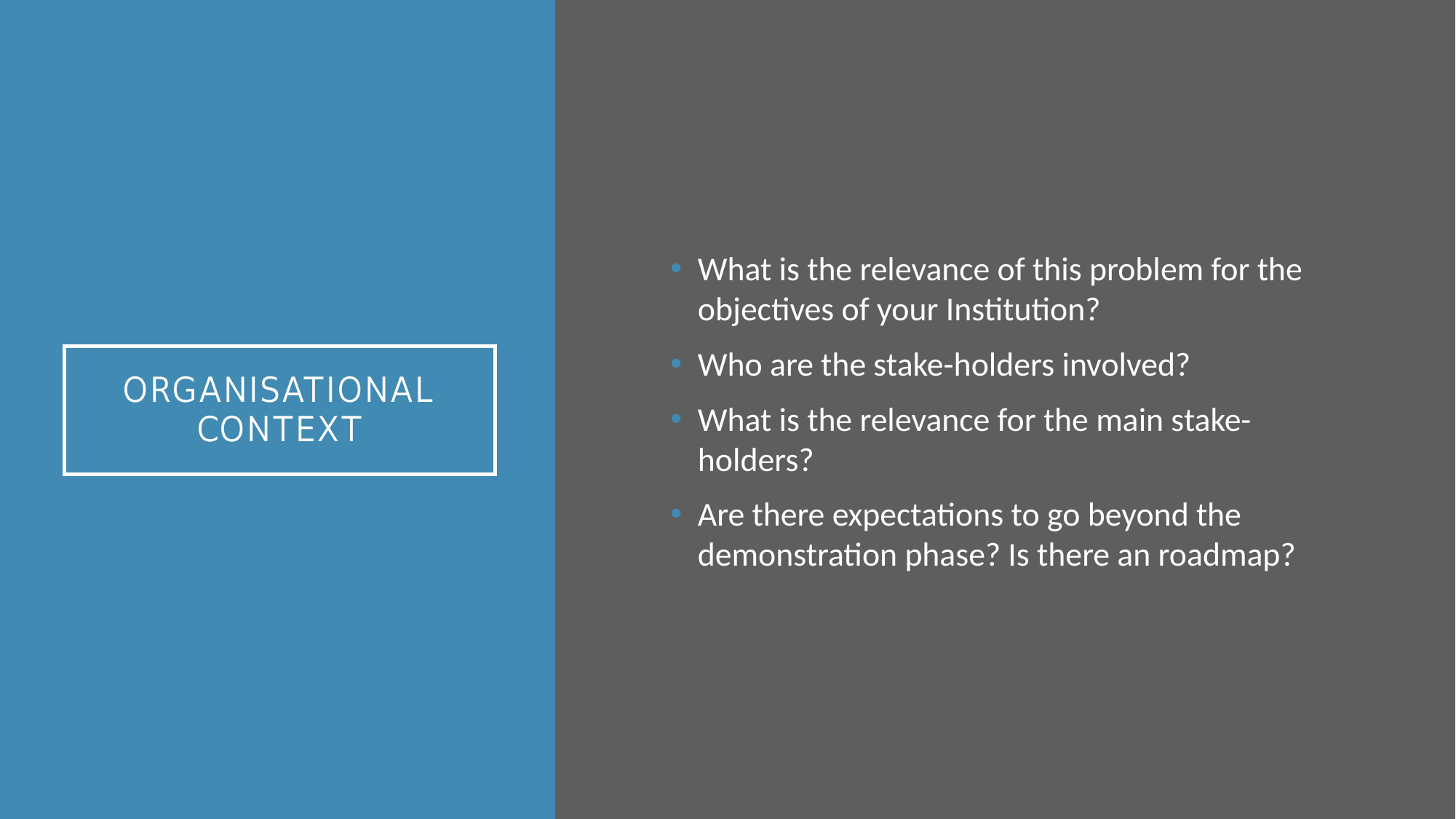

What is the relevance of this problem for the objectives of your Institution?
Who are the stake-holders involved?
What is the relevance for the main stake-holders?
Are there expectations to go beyond the demonstration phase? Is there an roadmap?
# ORGANISATIONAL CONTEXT